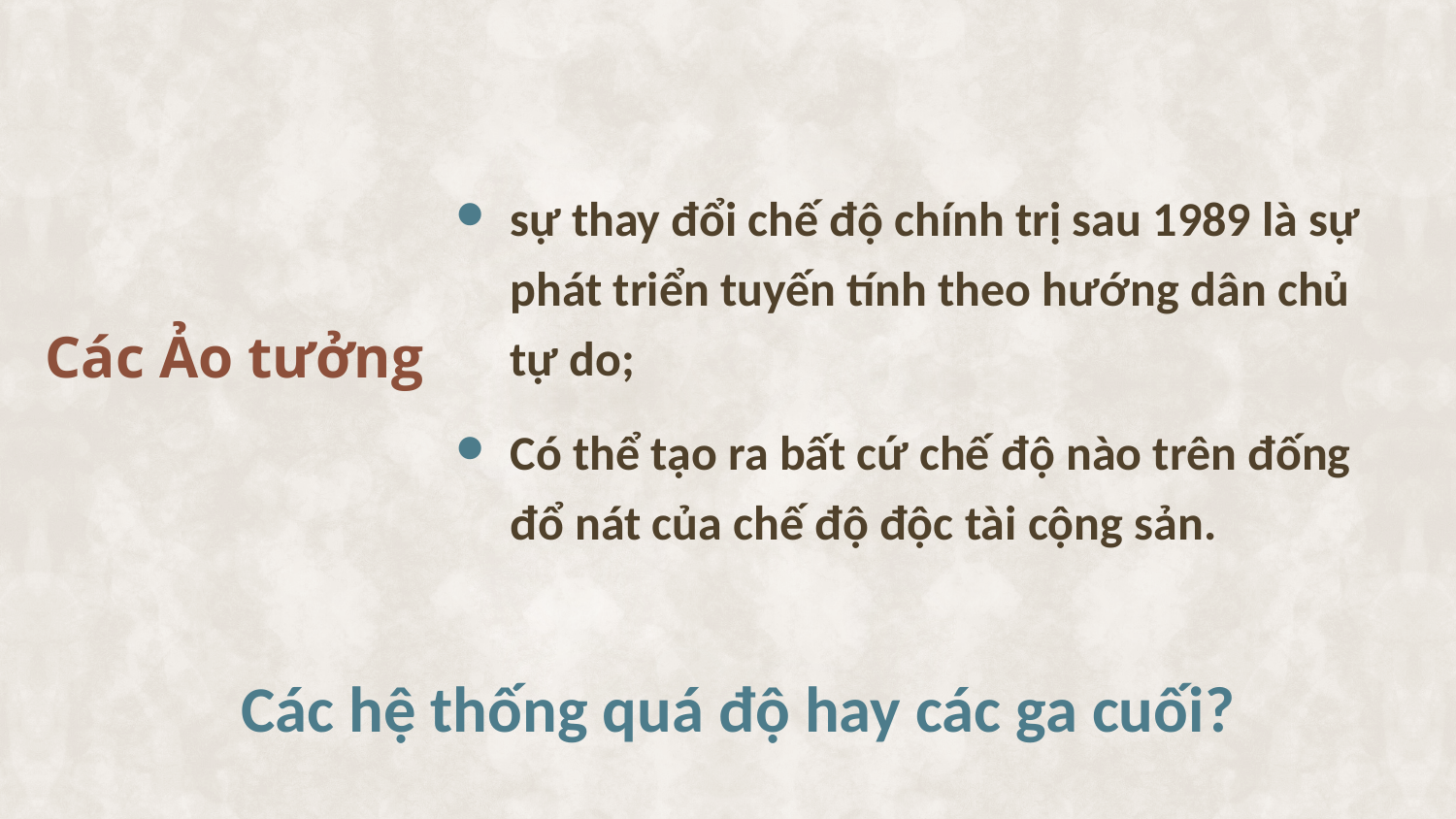

sự thay đổi chế độ chính trị sau 1989 là sự phát triển tuyến tính theo hướng dân chủ tự do;
Có thể tạo ra bất cứ chế độ nào trên đống đổ nát của chế độ độc tài cộng sản.
Các Ảo tưởng
Các hệ thống quá độ hay các ga cuối?